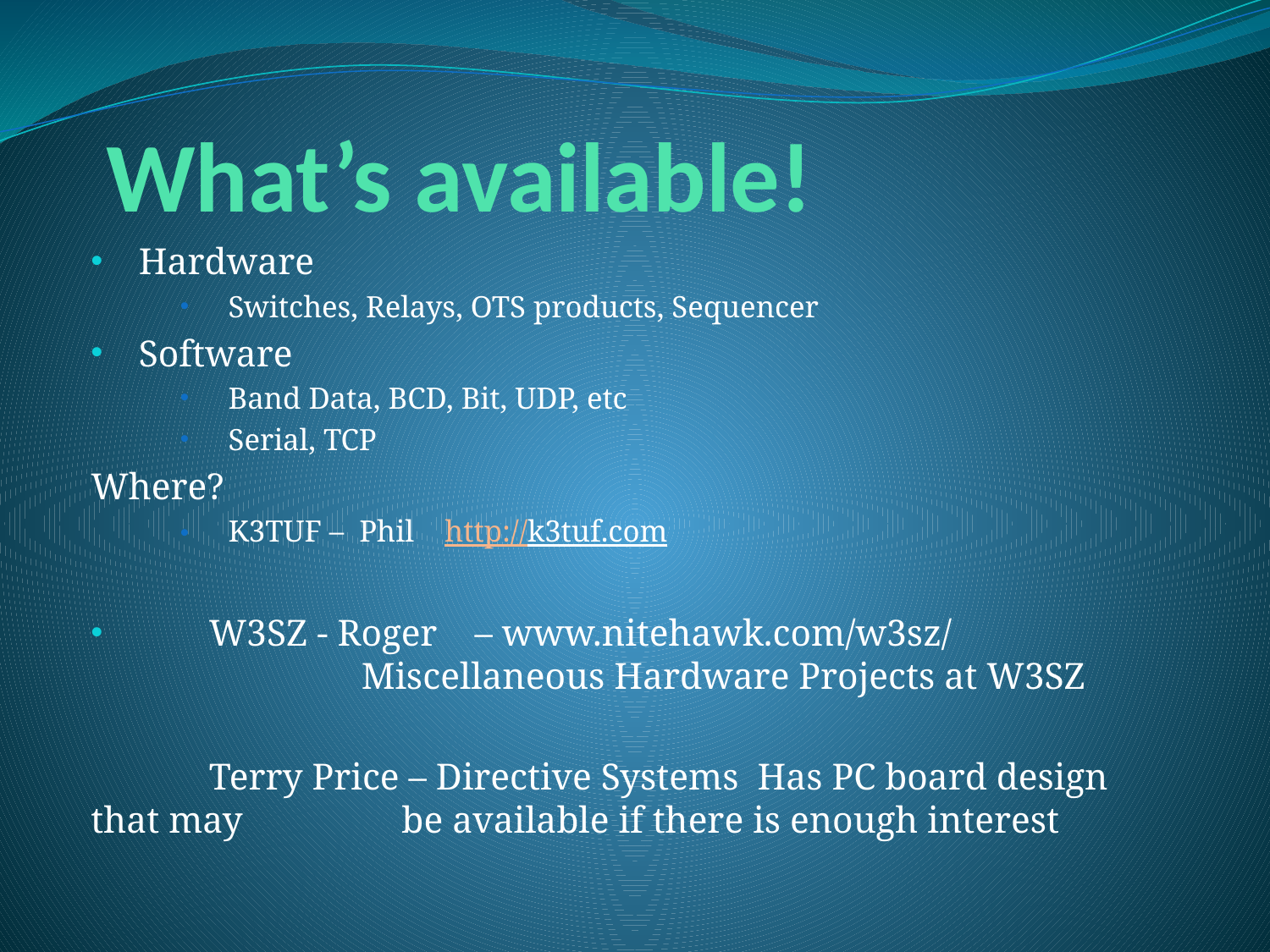

# What’s available!
Hardware
Switches, Relays, OTS products, Sequencer
Software
Band Data, BCD, Bit, UDP, etc
Serial, TCP
Where?
K3TUF –  Phil    http://k3tuf.com

	W3SZ - Roger    – www.nitehawk.com/w3sz/                    		                              Miscellaneous Hardware Projects at W3SZ

	Terry Price – Directive Systems  Has PC board design that may  		        be available if there is enough interest